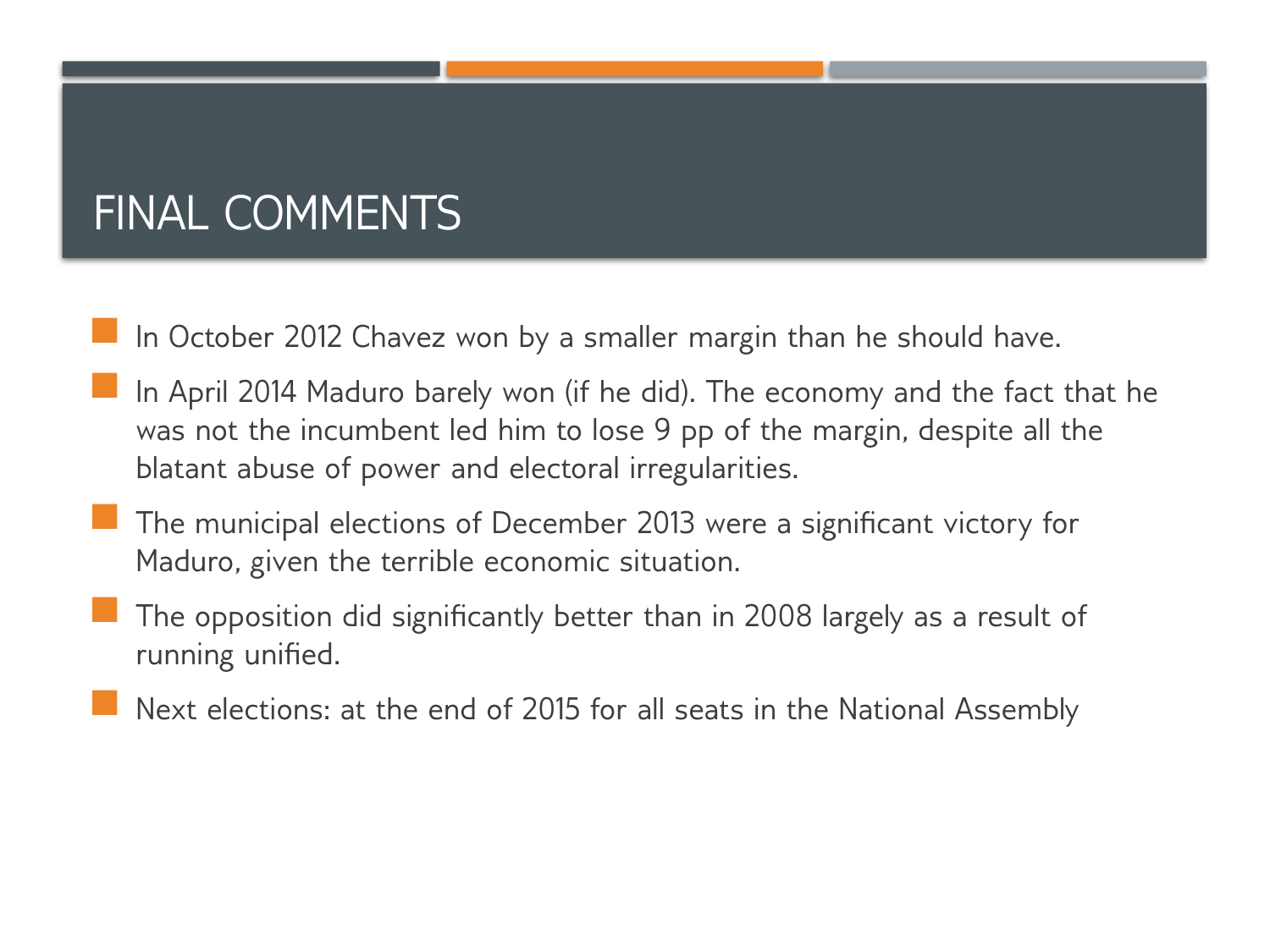

# Final Comments
In October 2012 Chavez won by a smaller margin than he should have.
In April 2014 Maduro barely won (if he did). The economy and the fact that he was not the incumbent led him to lose 9 pp of the margin, despite all the blatant abuse of power and electoral irregularities.
The municipal elections of December 2013 were a significant victory for Maduro, given the terrible economic situation.
The opposition did significantly better than in 2008 largely as a result of running unified.
Next elections: at the end of 2015 for all seats in the National Assembly